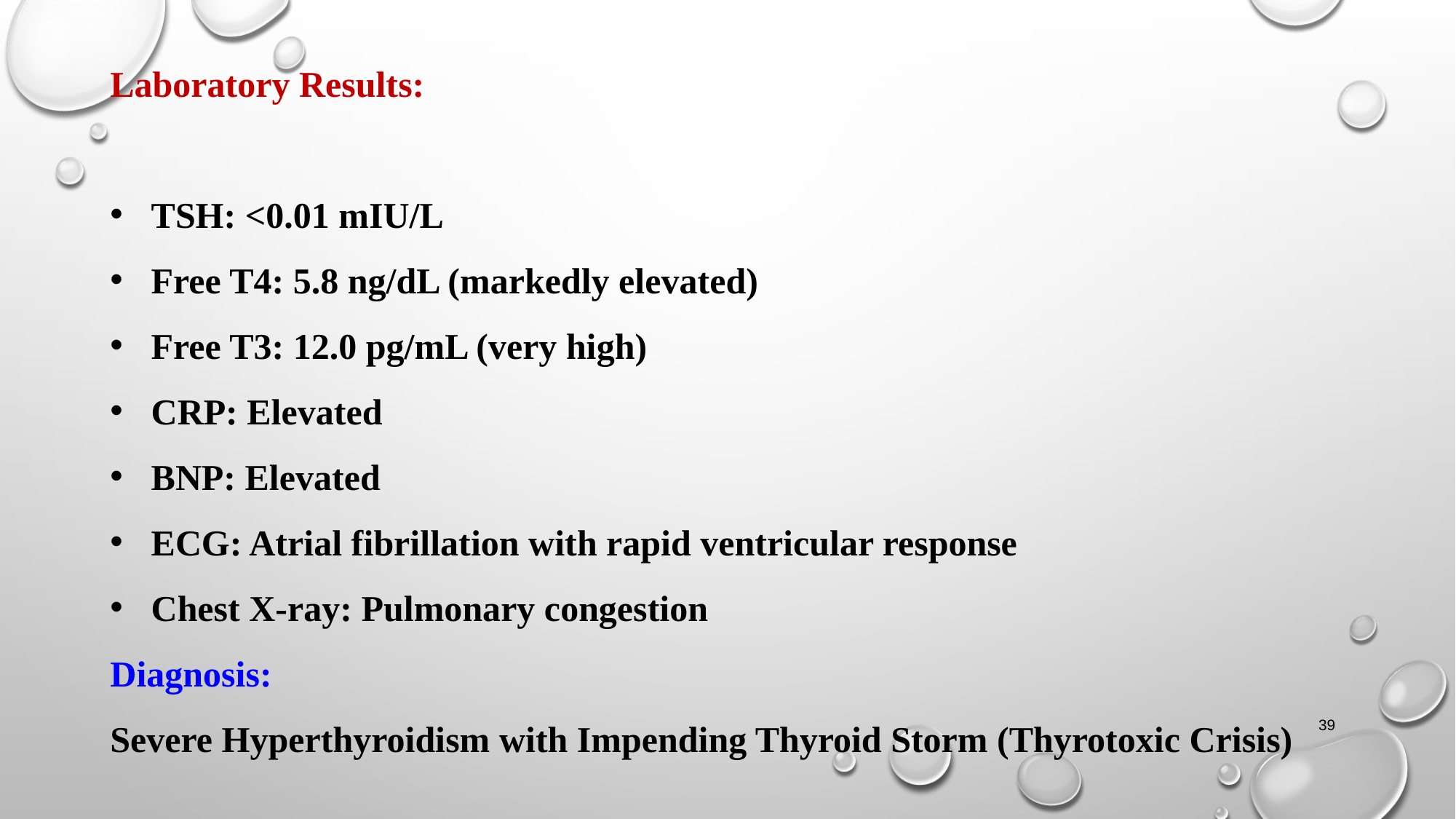

Laboratory Results:

TSH: <0.01 mIU/L
Free T4: 5.8 ng/dL (markedly elevated)
Free T3: 12.0 pg/mL (very high)
CRP: Elevated
BNP: Elevated
ECG: Atrial fibrillation with rapid ventricular response
Chest X-ray: Pulmonary congestion
Diagnosis:
Severe Hyperthyroidism with Impending Thyroid Storm (Thyrotoxic Crisis)
39